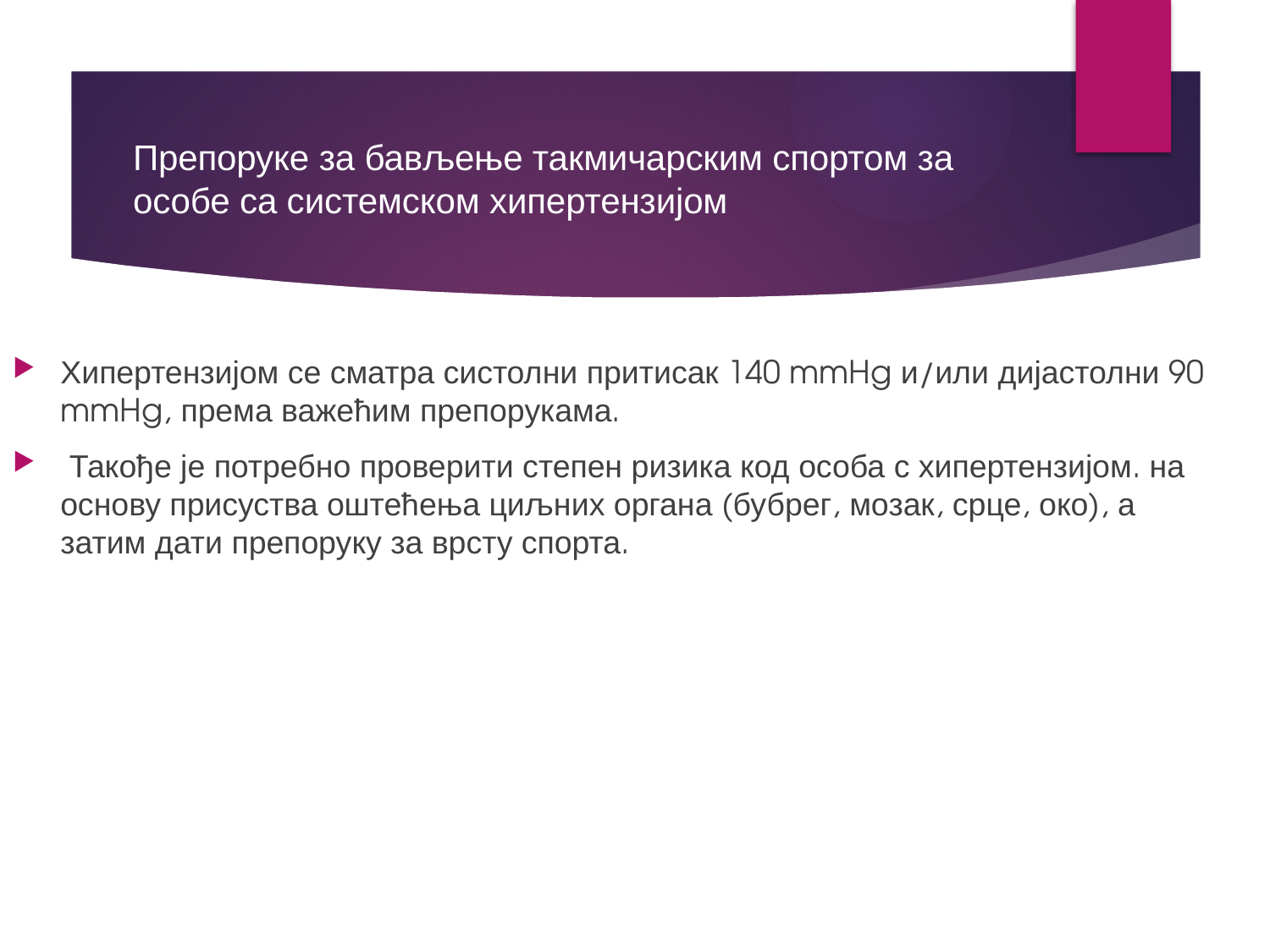

# Препоруке за бављење такмичарским спортом за особе са системском хипертензијом
Хипертензијом се сматра систолни притисак 140 mmHg и/или дијастолни 90 mmHg, према важећим препорукама.
 Такође је потребно проверити степен ризика код особа с хипертензијом. на основу присуства оштећења циљних органа (бубрег, мозак, срце, око), а затим дати препоруку за врсту спорта.